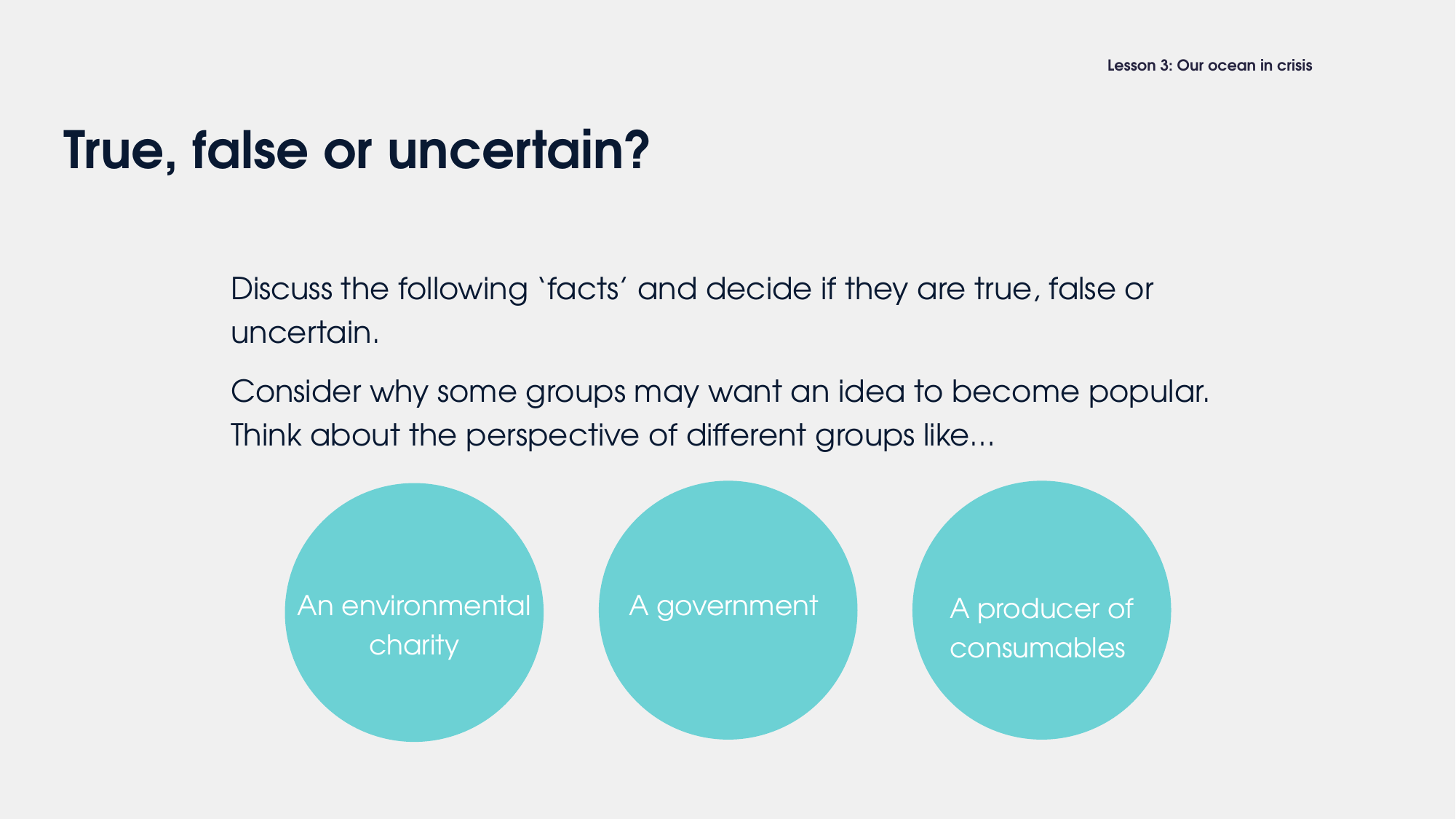

# Lesson 3: Our ocean in crisis
True, false or uncertain?

Discuss the following ‘facts’ and decide if they are true, false or uncertain.
Consider why some groups may want an idea to become popular. Think about the perspective of different groups like…

A government

A producer of consumables

An environmental charity